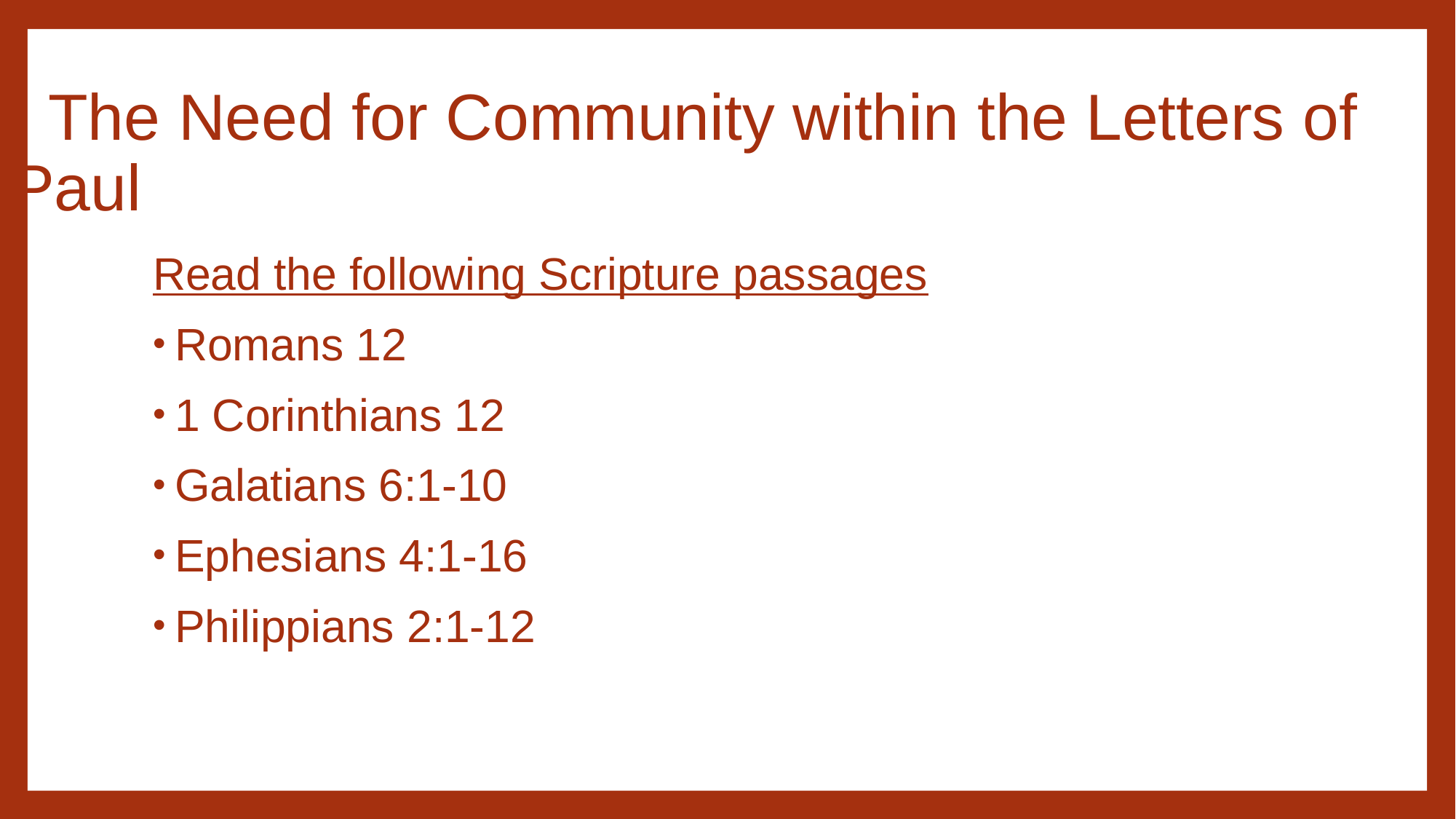

# The Need for Community within the Letters of Paul
Read the following Scripture passages
Romans 12
1 Corinthians 12
Galatians 6:1-10
Ephesians 4:1-16
Philippians 2:1-12